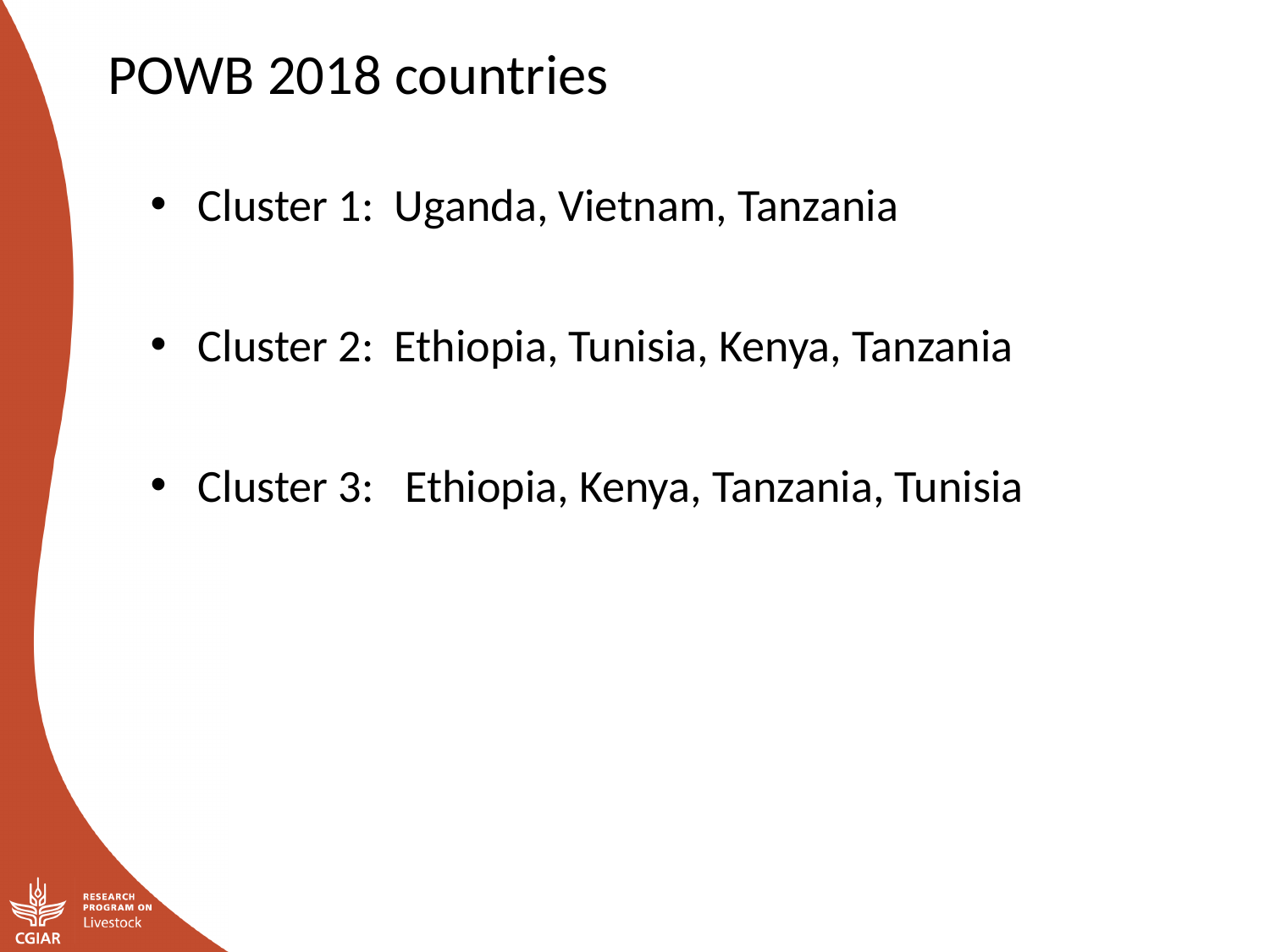

POWB 2018 countries
Cluster 1:  Uganda, Vietnam, Tanzania
Cluster 2:  Ethiopia, Tunisia, Kenya, Tanzania
Cluster 3:   Ethiopia, Kenya, Tanzania, Tunisia